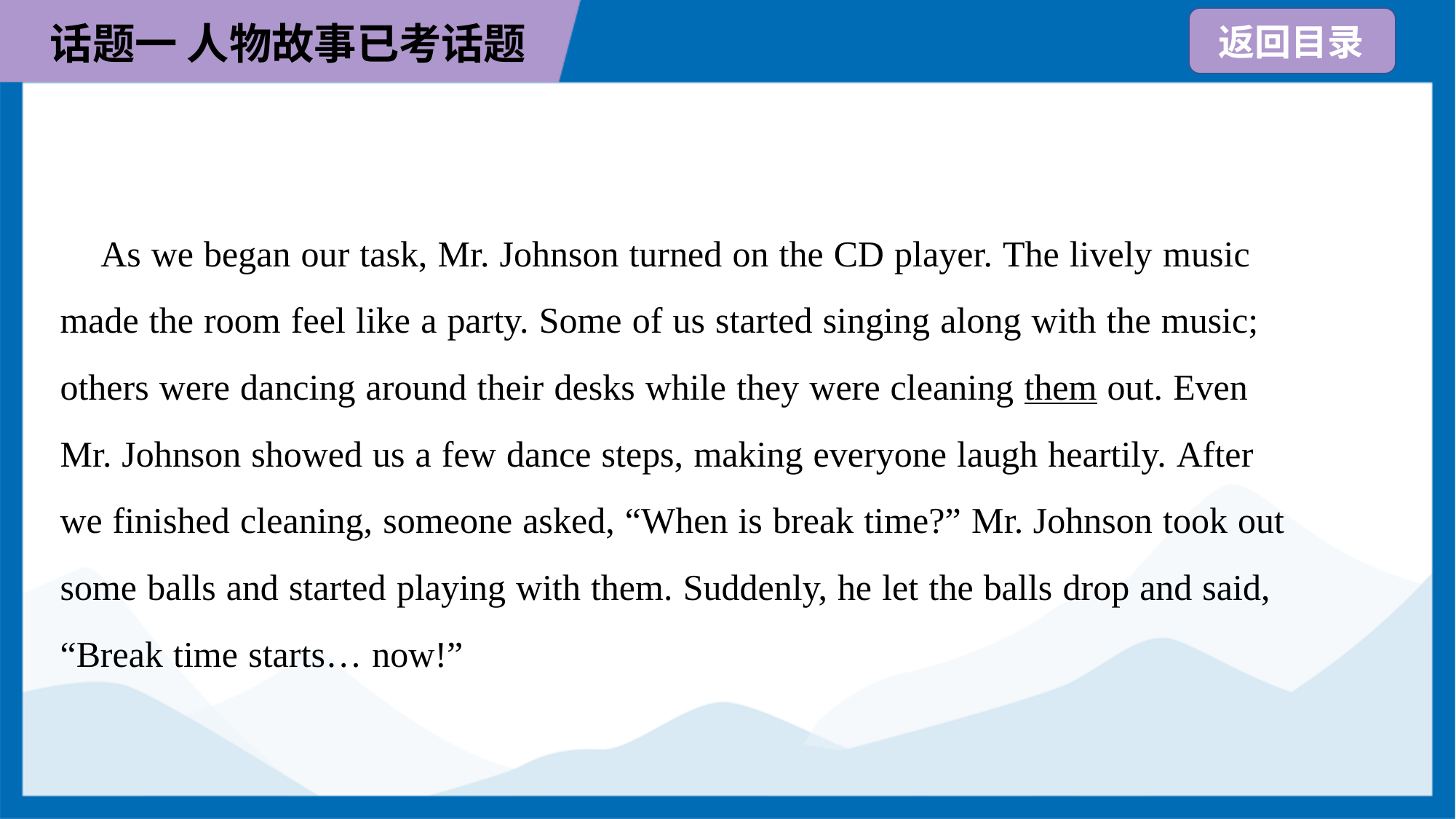

As we began our task, Mr. Johnson turned on the CD player. The lively music
made the room feel like a party. Some of us started singing along with the music;
others were dancing around their desks while they were cleaning them out. Even
Mr. Johnson showed us a few dance steps, making everyone laugh heartily. After
we finished cleaning, someone asked, “When is break time?” Mr. Johnson took out
some balls and started playing with them. Suddenly, he let the balls drop and said,
“Break time starts… now!”